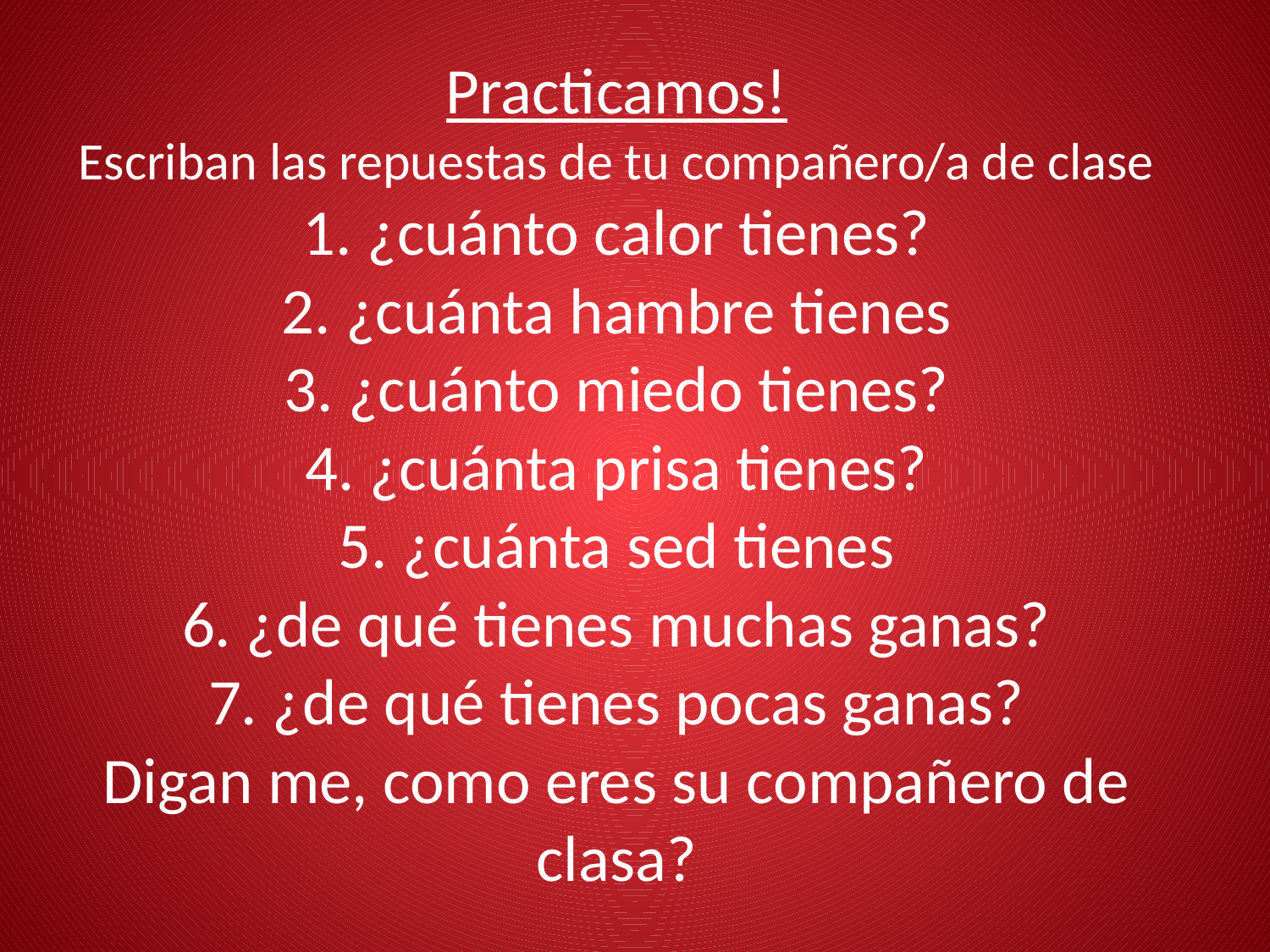

# Practicamos! Escriban las repuestas de tu compañero/a de clase 1. ¿cuánto calor tienes? 2. ¿cuánta hambre tienes 3. ¿cuánto miedo tienes? 4. ¿cuánta prisa tienes? 5. ¿cuánta sed tienes 6. ¿de qué tienes muchas ganas? 7. ¿de qué tienes pocas ganas? Digan me, como eres su compañero de clasa?